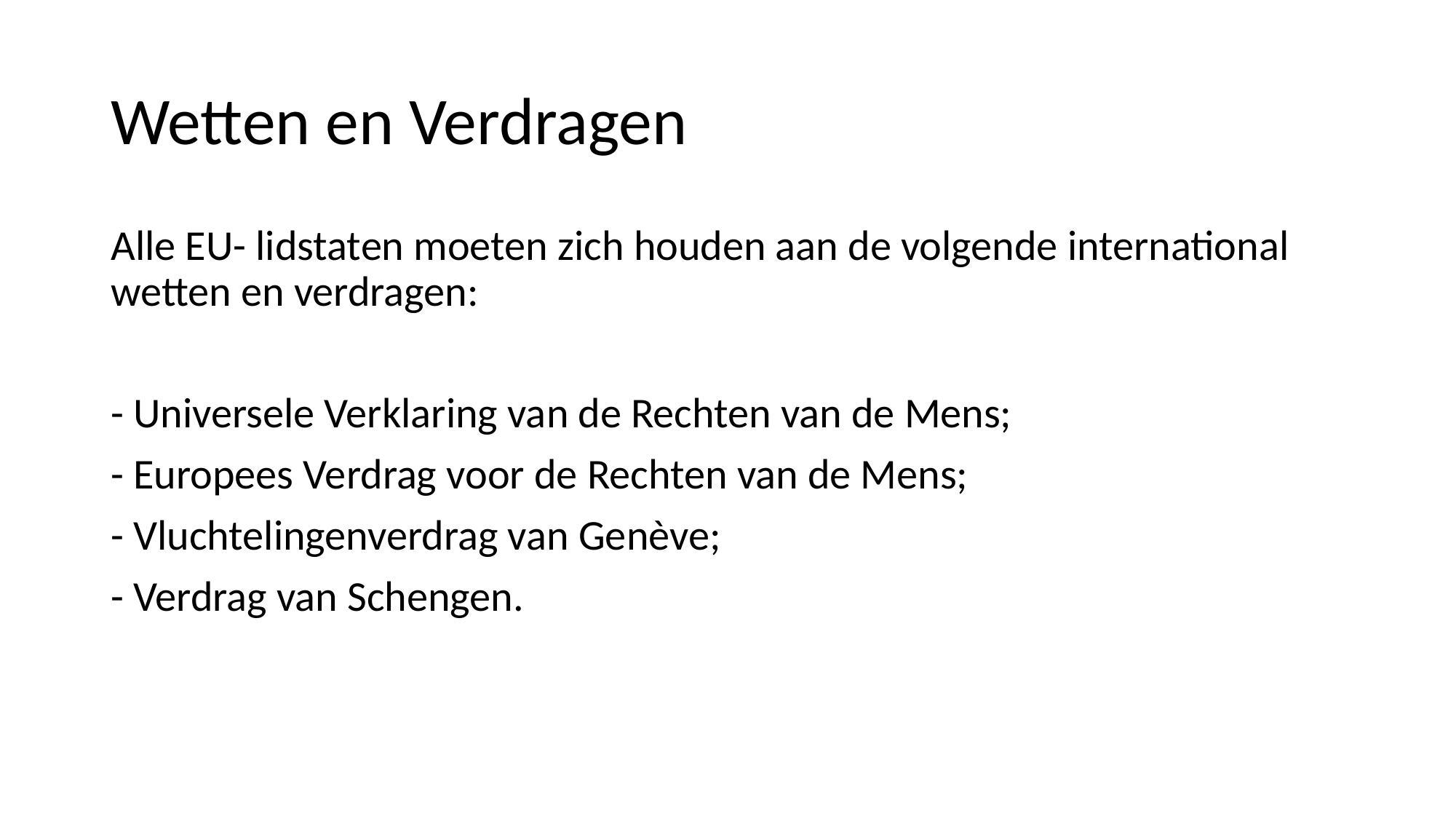

# Wetten en Verdragen
Alle EU- lidstaten moeten zich houden aan de volgende international wetten en verdragen:

- Universele Verklaring van de Rechten van de Mens;
- Europees Verdrag voor de Rechten van de Mens;
- Vluchtelingenverdrag van Genève;
- Verdrag van Schengen.